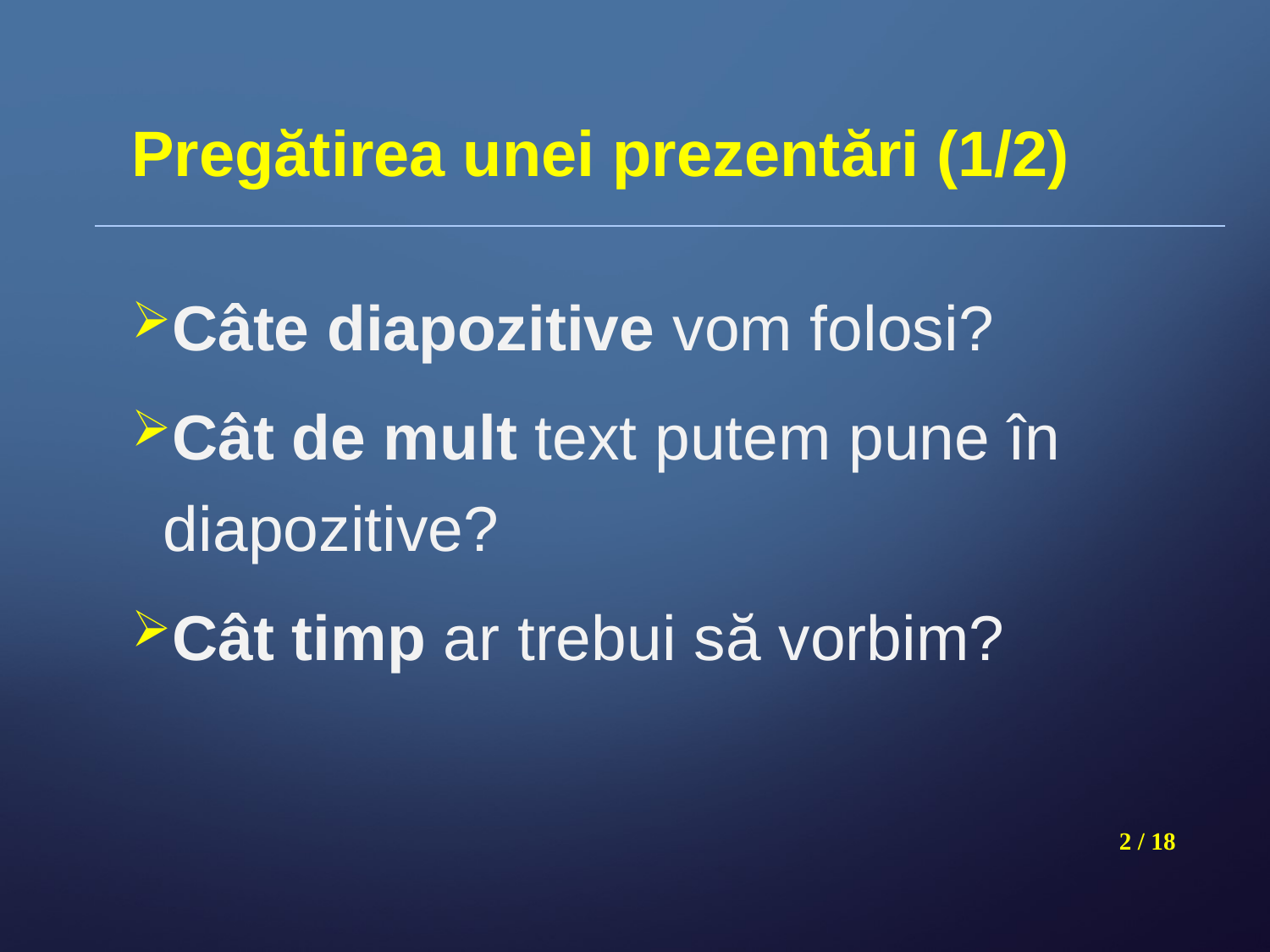

# Pregătirea unei prezentări (1/2)
Câte diapozitive vom folosi?
Cât de mult text putem pune în diapozitive?
Cât timp ar trebui să vorbim?

2 / 18